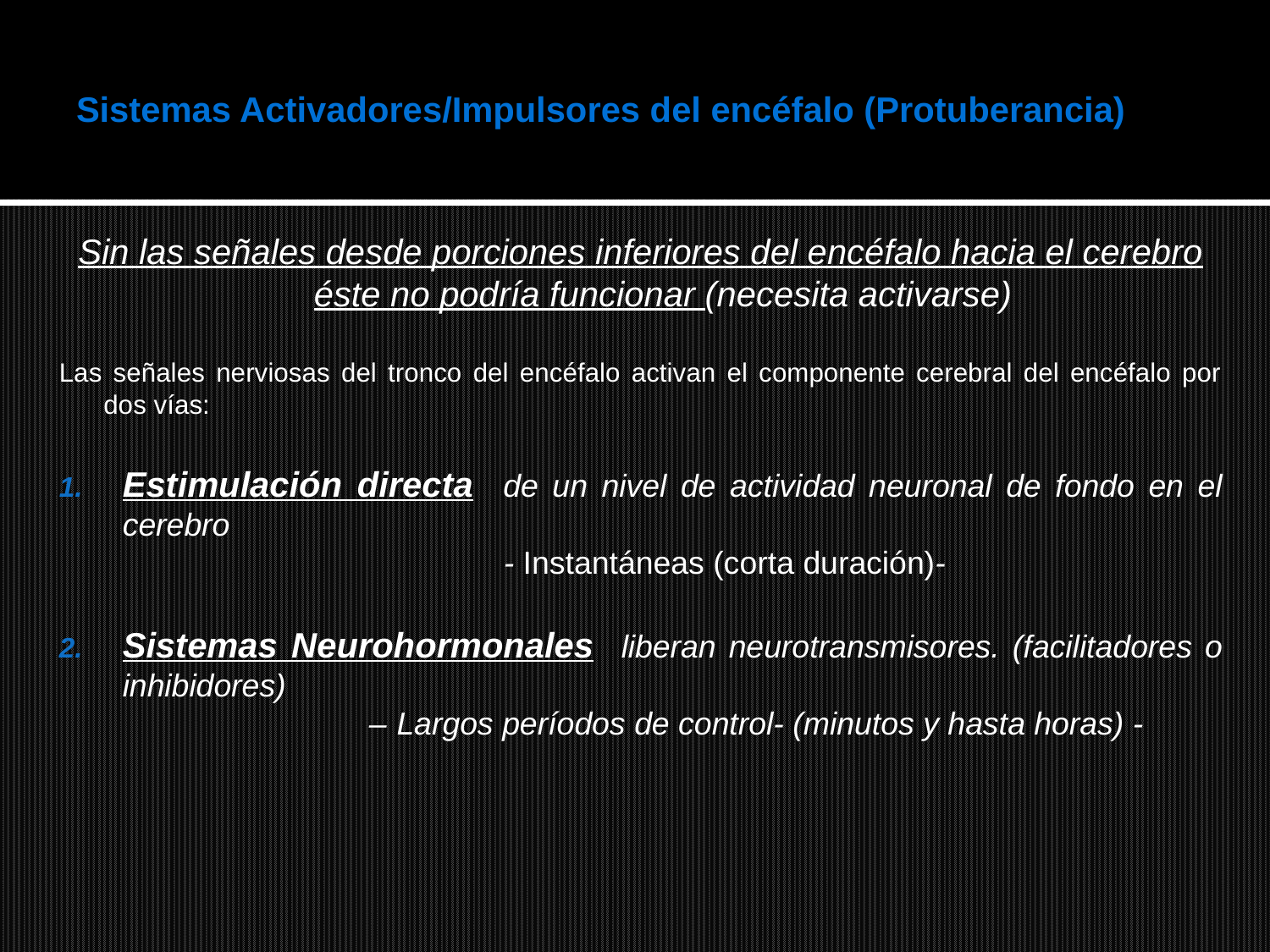

# Sistemas Activadores/Impulsores del encéfalo (Protuberancia)
Sin las señales desde porciones inferiores del encéfalo hacia el cerebro éste no podría funcionar (necesita activarse)

Las señales nerviosas del tronco del encéfalo activan el componente cerebral del encéfalo por dos vías:

Estimulación directa  de un nivel de actividad neuronal de fondo en el cerebro
                                                  - Instantáneas (corta duración)-

Sistemas Neurohormonales  liberan neurotransmisores. (facilitadores o inhibidores)
                                   – Largos períodos de control- (minutos y hasta horas) -